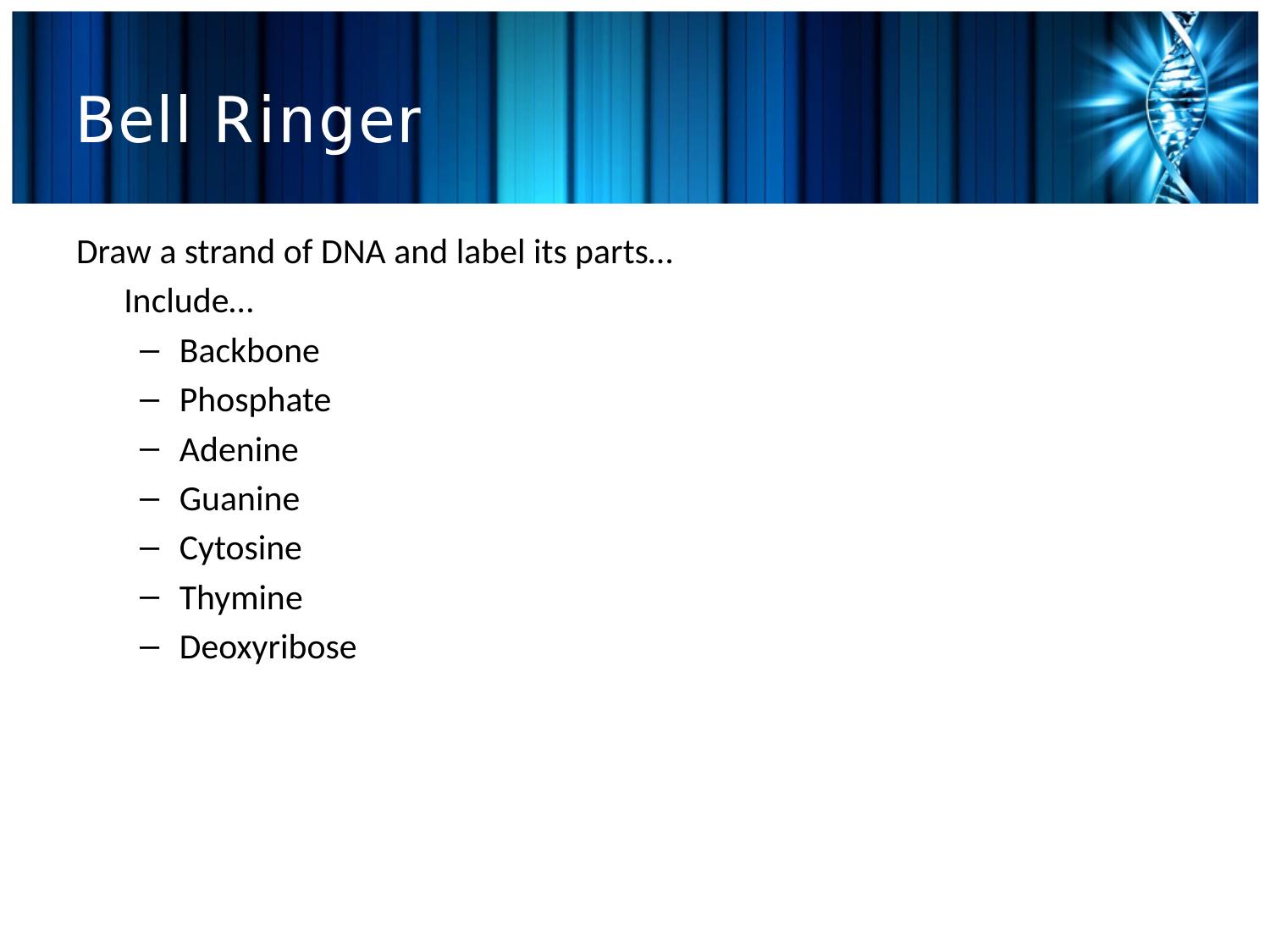

# Bell Ringer
Draw a strand of DNA and label its parts…
	Include…
Backbone
Phosphate
Adenine
Guanine
Cytosine
Thymine
Deoxyribose